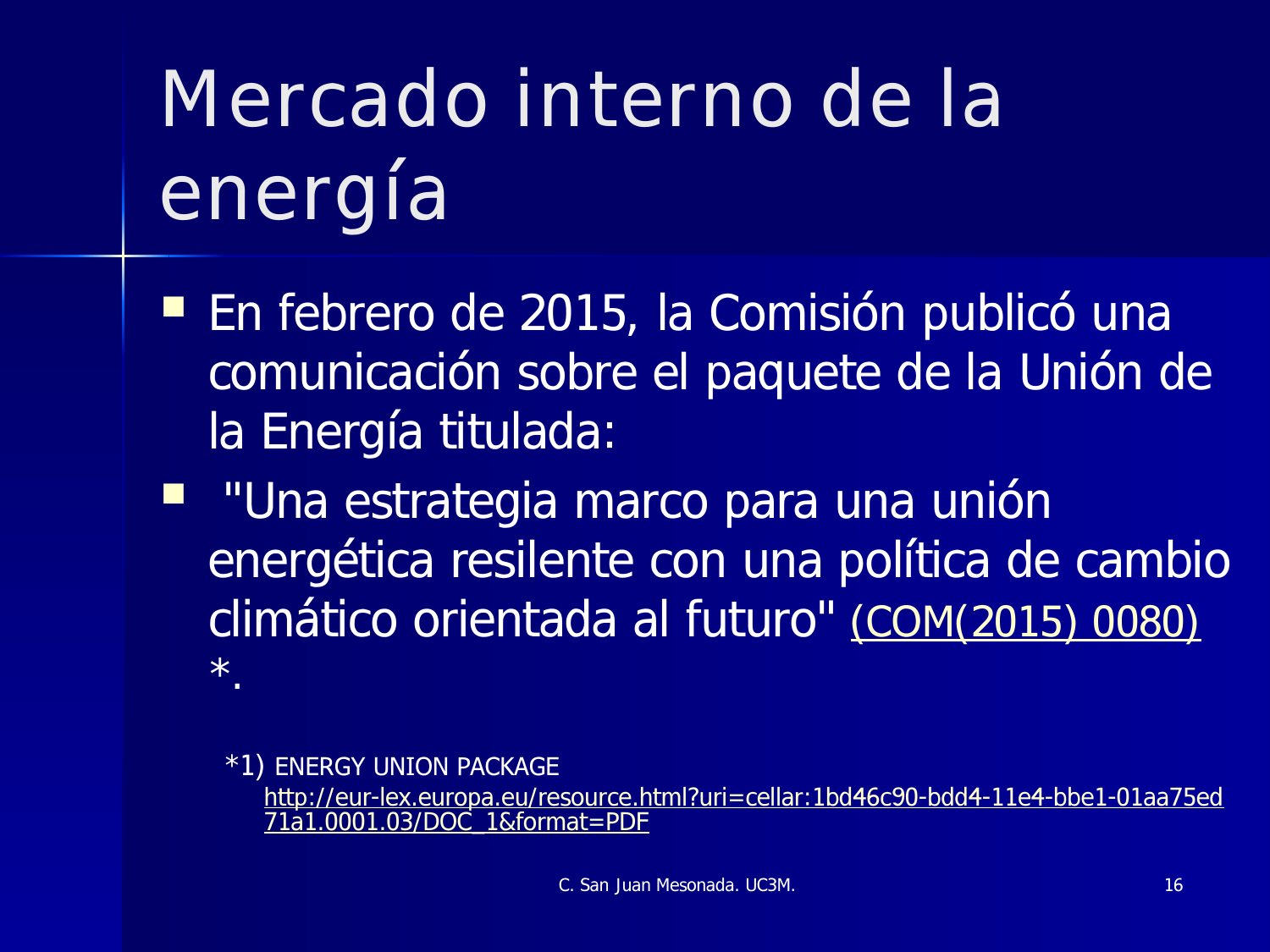

# Mercado interno de la energía
En febrero de 2015, la Comisión publicó una comunicación sobre el paquete de la Unión de la Energía titulada:
 "Una estrategia marco para una unión energética resilente con una política de cambio climático orientada al futuro" (COM(2015) 0080)*.

*1) ENERGY UNION PACKAGE http://eur-lex.europa.eu/resource.html?uri=cellar:1bd46c90-bdd4-11e4-bbe1-01aa75ed71a1.0001.03/DOC_1&format=PDF

C. San Juan Mesonada. UC3M.
16